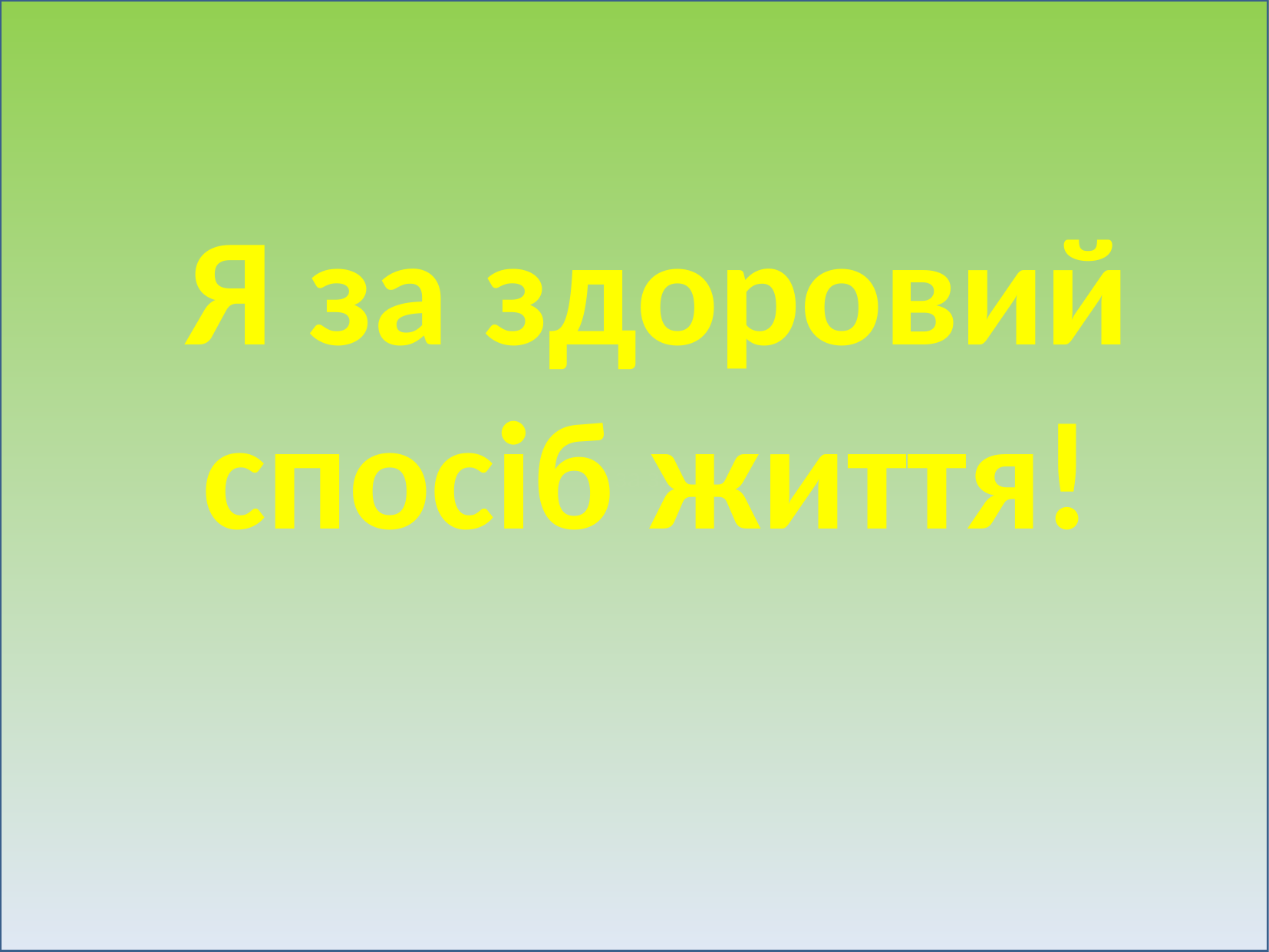

Я за зд
 Я за здоровий спосіб життя!